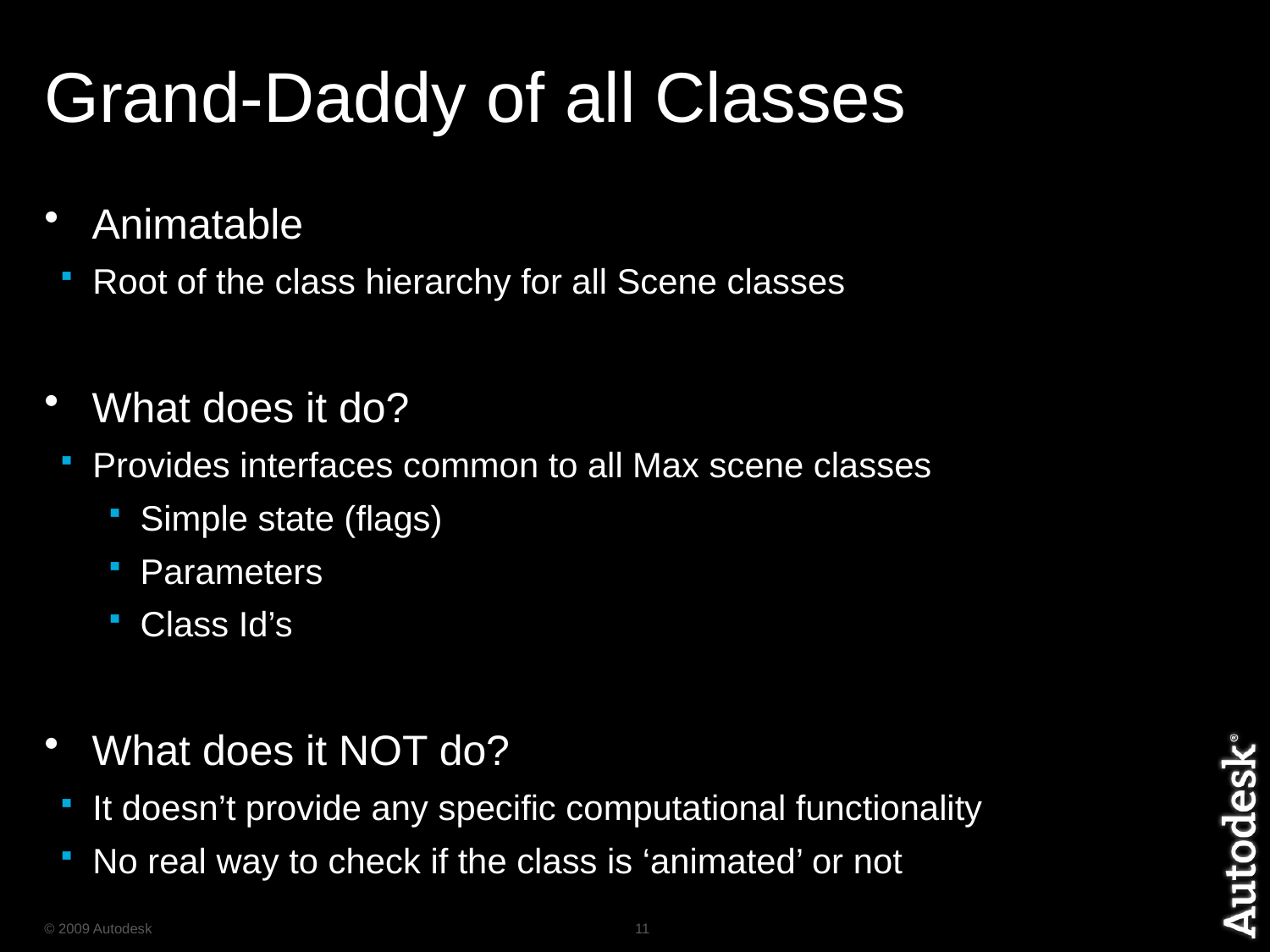

# Grand-Daddy of all Classes
Animatable
Root of the class hierarchy for all Scene classes

What does it do?
Provides interfaces common to all Max scene classes
Simple state (flags)
Parameters
Class Id’s

What does it NOT do?
It doesn’t provide any specific computational functionality
No real way to check if the class is ‘animated’ or not